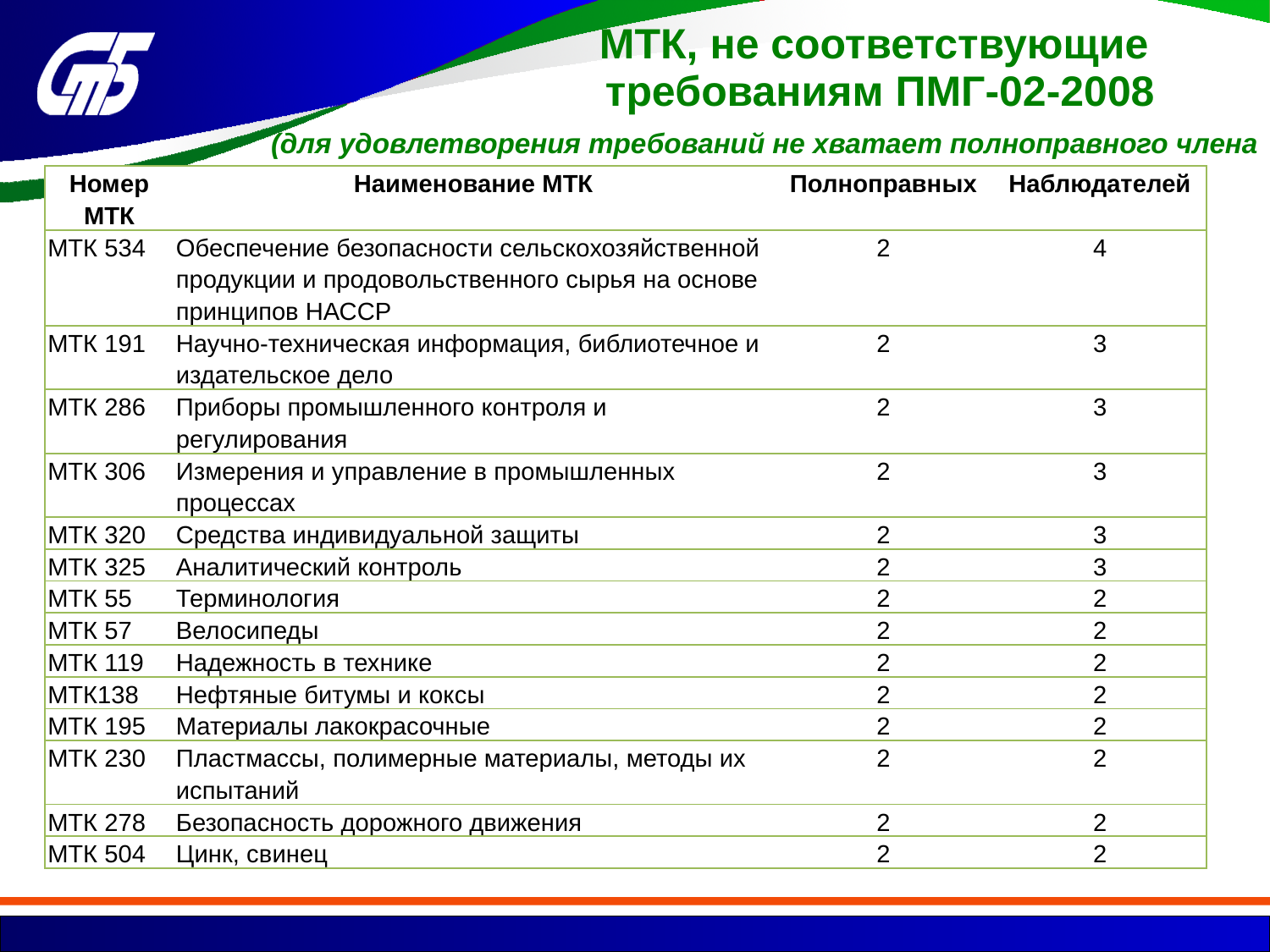

МТК, не соответствующие
требованиям ПМГ-02-2008
(для удовлетворения требований не хватает полноправного члена
| Номер МТК | Наименование МТК | Полноправных | Наблюдателей |
| --- | --- | --- | --- |
| МТК 534 | Обеспечение безопасности сельскохозяйственной продукции и продовольственного сырья на основе принципов НАССР | 2 | 4 |
| МТК 191 | Научно-техническая информация, библиотечное и издательское дело | 2 | 3 |
| МТК 286 | Приборы промышленного контроля и регулирования | 2 | 3 |
| МТК 306 | Измерения и управление в промышленных процессах | 2 | 3 |
| МТК 320 | Средства индивидуальной защиты | 2 | 3 |
| МТК 325 | Аналитический контроль | 2 | 3 |
| МТК 55 | Терминология | 2 | 2 |
| МТК 57 | Велосипеды | 2 | 2 |
| МТК 119 | Надежность в технике | 2 | 2 |
| МТК138 | Нефтяные битумы и коксы | 2 | 2 |
| МТК 195 | Материалы лакокрасочные | 2 | 2 |
| МТК 230 | Пластмассы, полимерные материалы, методы их испытаний | 2 | 2 |
| МТК 278 | Безопасность дорожного движения | 2 | 2 |
| МТК 504 | Цинк, свинец | 2 | 2 |